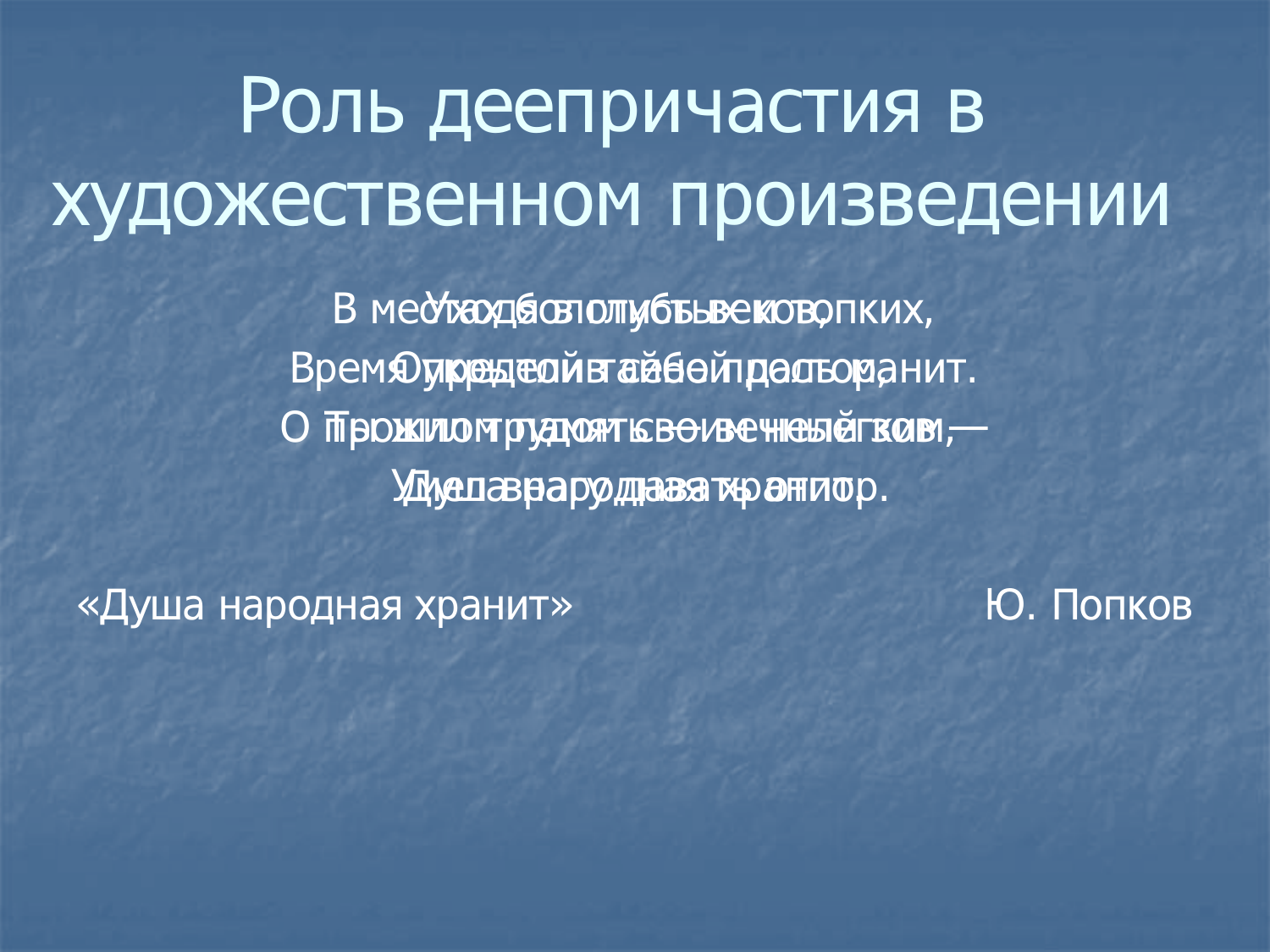

# Роль деепричастия в художественном произведении
В местах болотистых и топких,
 Определив себе простор,
 Ты жил трудом своим нелегким,
 Умел врагу давать отпор.

Ю. Попков
Уходя в глубь веков,
 Время укрытой тайной даль манит.
 О прошлом память — вечный зов —
Душа народная хранит.

«Душа народная хранит»